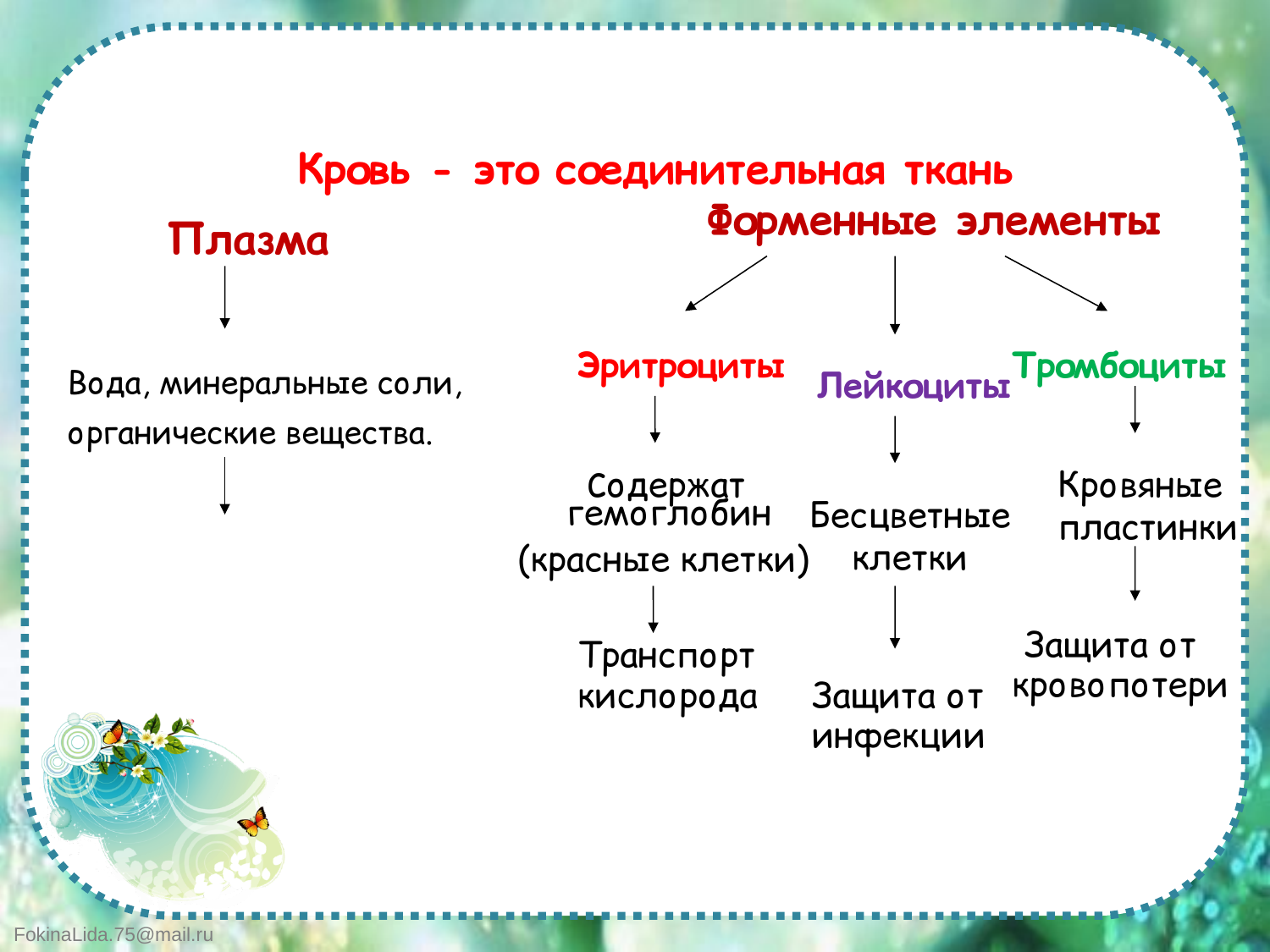

# Кровь - это соединительная ткань

Форменные элементы

Плазма

Эритроциты
Тромбоциты
Лейкоциты
Вода, минеральные соли,

органические вещества.

Содержат
Кровяные
пластинки

гемоглобин
Бесцветные
клетки
(красные клетки)

Защита от
Транспорт
кровопотери
кислорода
Защита от
инфекции